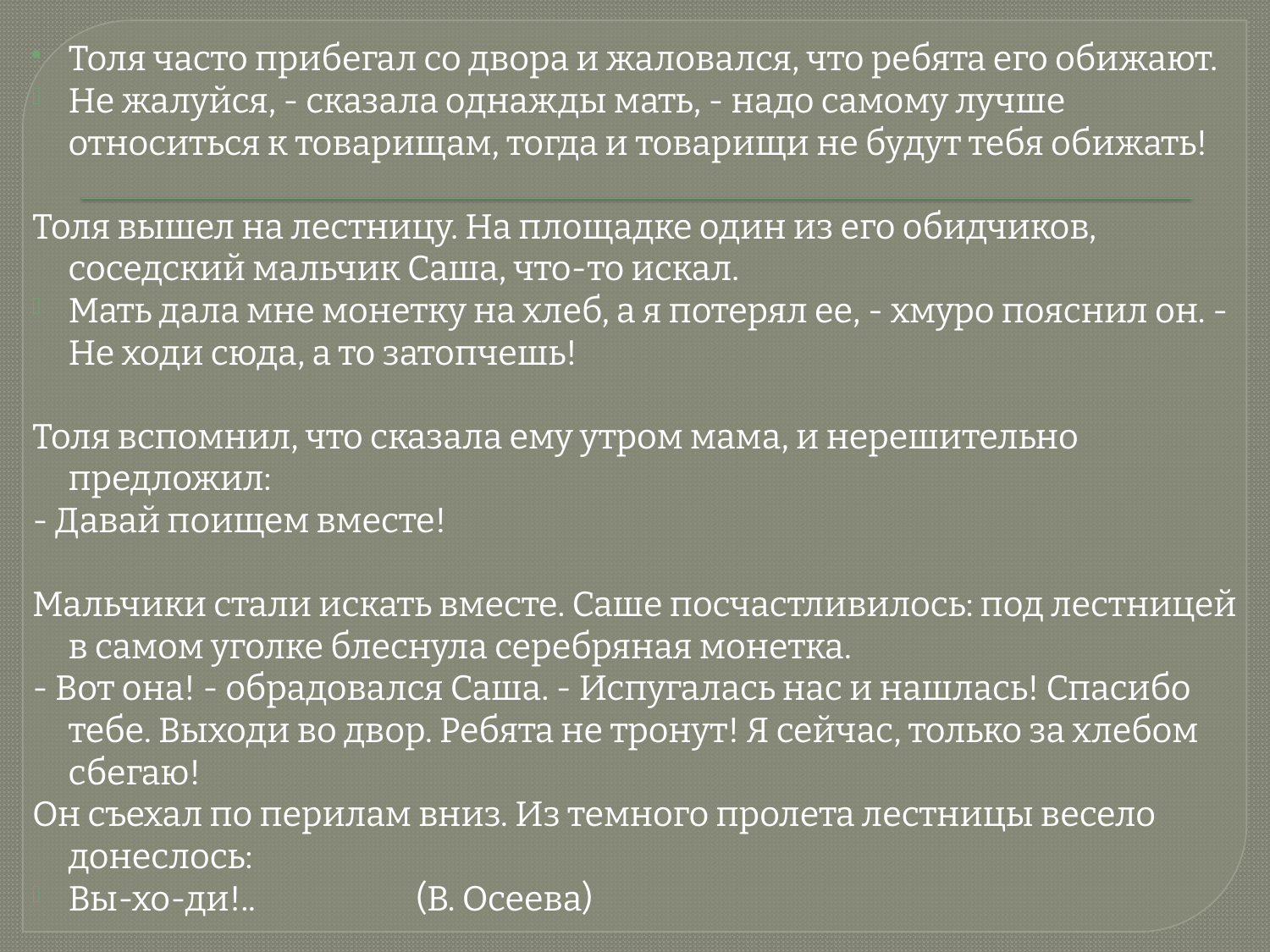

Толя часто прибегал со двора и жаловался, что ребята его обижают.
Не жалуйся, - сказала однажды мать, - надо самому лучше относиться к товарищам, тогда и товарищи не будут тебя обижать!

Толя вышел на лестницу. На площадке один из его обидчиков, соседский мальчик Саша, что-то искал.
Мать дала мне монетку на хлеб, а я потерял ее, - хмуро пояснил он. - Не ходи сюда, а то затопчешь!

Толя вспомнил, что сказала ему утром мама, и нерешительно предложил:
- Давай поищем вместе!

Мальчики стали искать вместе. Саше посчастливилось: под лестницей в самом уголке блеснула серебряная монетка.
- Вот она! - обрадовался Саша. - Испугалась нас и нашлась! Спасибо тебе. Выходи во двор. Ребята не тронут! Я сейчас, только за хлебом сбегаю!
Он съехал по перилам вниз. Из темного пролета лестницы весело донеслось:
Вы-хо-ди!..                       (В. Осеева)

#